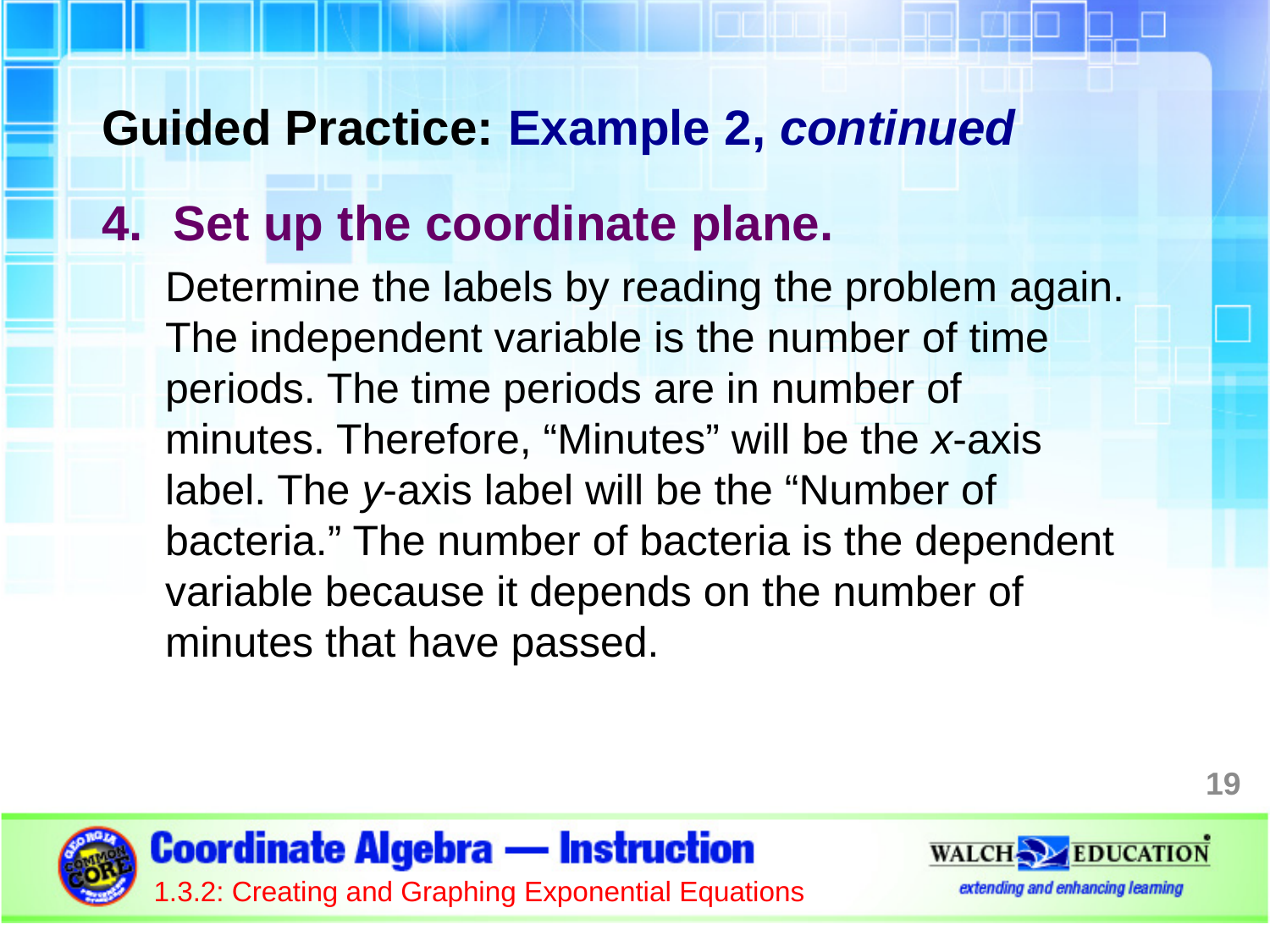

Guided Practice: Example 2, continued

Set up the coordinate plane.
Determine the labels by reading the problem again. The independent variable is the number of time periods. The time periods are in number of minutes. Therefore, “Minutes” will be the x-axis label. The y-axis label will be the “Number of bacteria.” The number of bacteria is the dependent variable because it depends on the number of minutes that have passed.
19
1.3.2: Creating and Graphing Exponential Equations